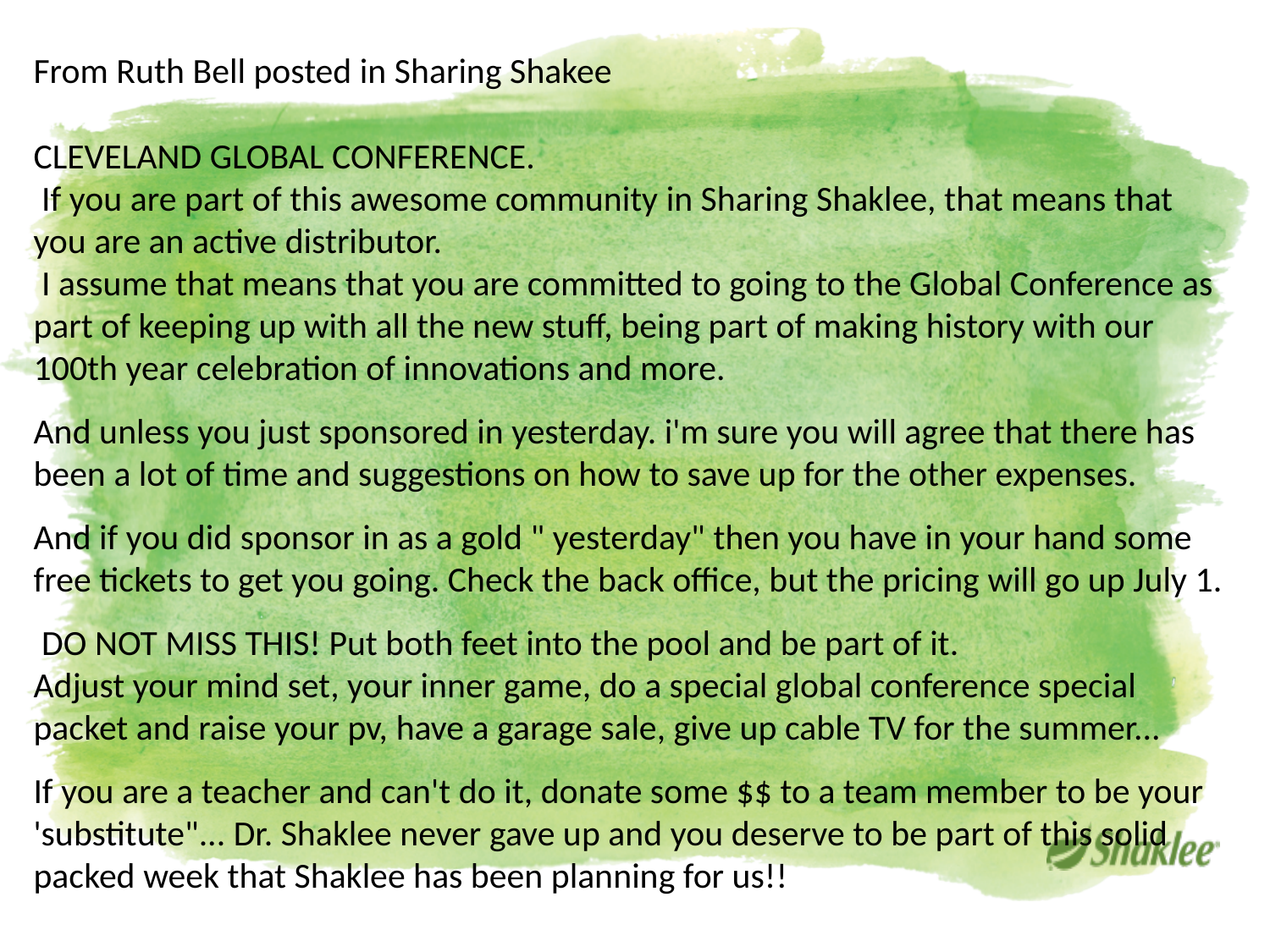

From Ruth Bell posted in Sharing Shakee

CLEVELAND GLOBAL CONFERENCE.
 If you are part of this awesome community in Sharing Shaklee, that means that you are an active distributor.
 I assume that means that you are committed to going to the Global Conference as part of keeping up with all the new stuff, being part of making history with our 100th year celebration of innovations and more.

And unless you just sponsored in yesterday. i'm sure you will agree that there has been a lot of time and suggestions on how to save up for the other expenses.

And if you did sponsor in as a gold " yesterday" then you have in your hand some free tickets to get you going. Check the back office, but the pricing will go up July 1.

 DO NOT MISS THIS! Put both feet into the pool and be part of it.
Adjust your mind set, your inner game, do a special global conference special packet and raise your pv, have a garage sale, give up cable TV for the summer...

If you are a teacher and can't do it, donate some $$ to a team member to be your 'substitute"... Dr. Shaklee never gave up and you deserve to be part of this solid packed week that Shaklee has been planning for us!!